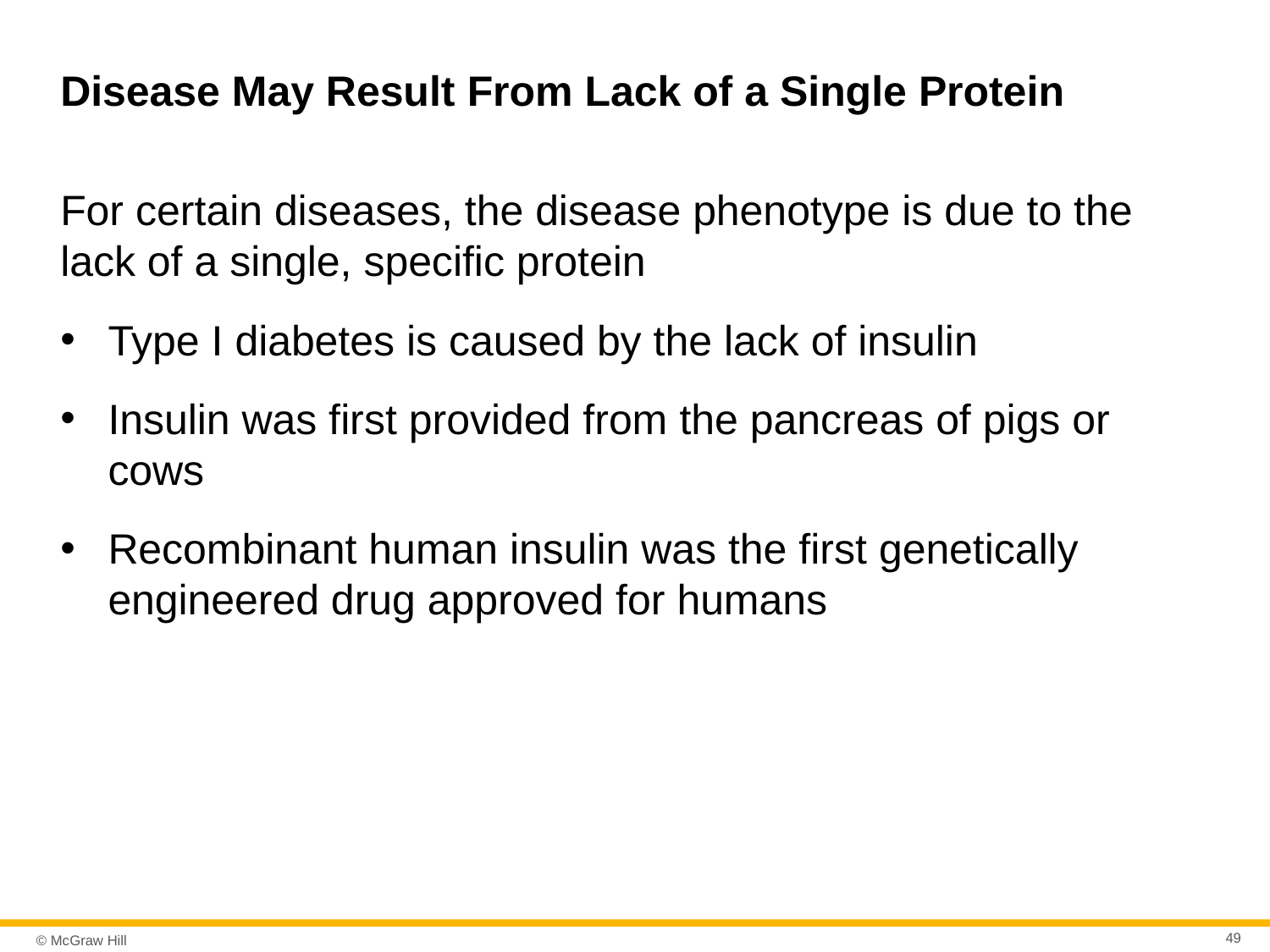

# Disease May Result From Lack of a Single Protein
For certain diseases, the disease phenotype is due to the lack of a single, specific protein
Type I diabetes is caused by the lack of insulin
Insulin was first provided from the pancreas of pigs or cows
Recombinant human insulin was the first genetically engineered drug approved for humans